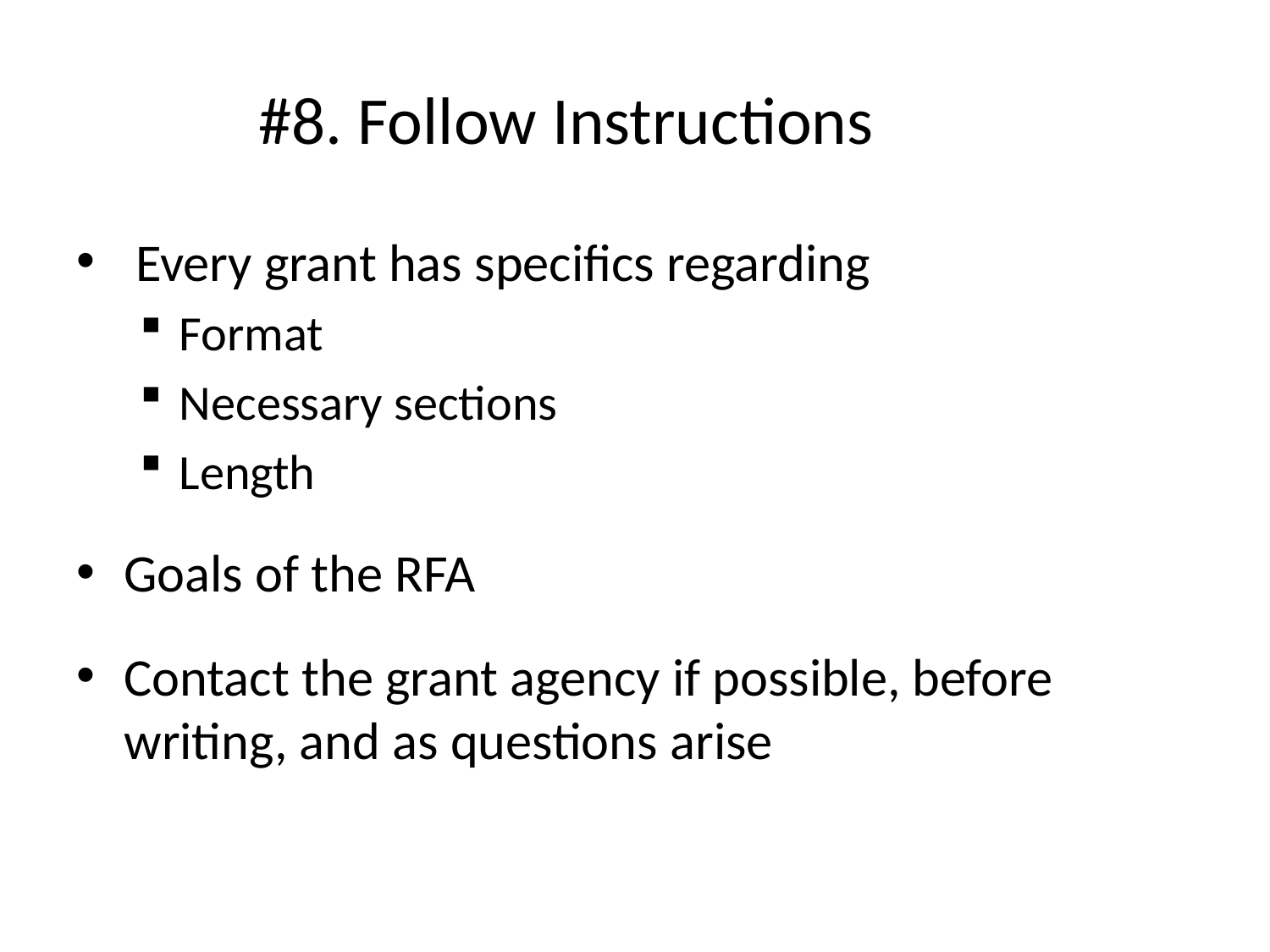

# #8. Follow Instructions
 Every grant has specifics regarding
Format
Necessary sections
Length

Goals of the RFA

Contact the grant agency if possible, before writing, and as questions arise